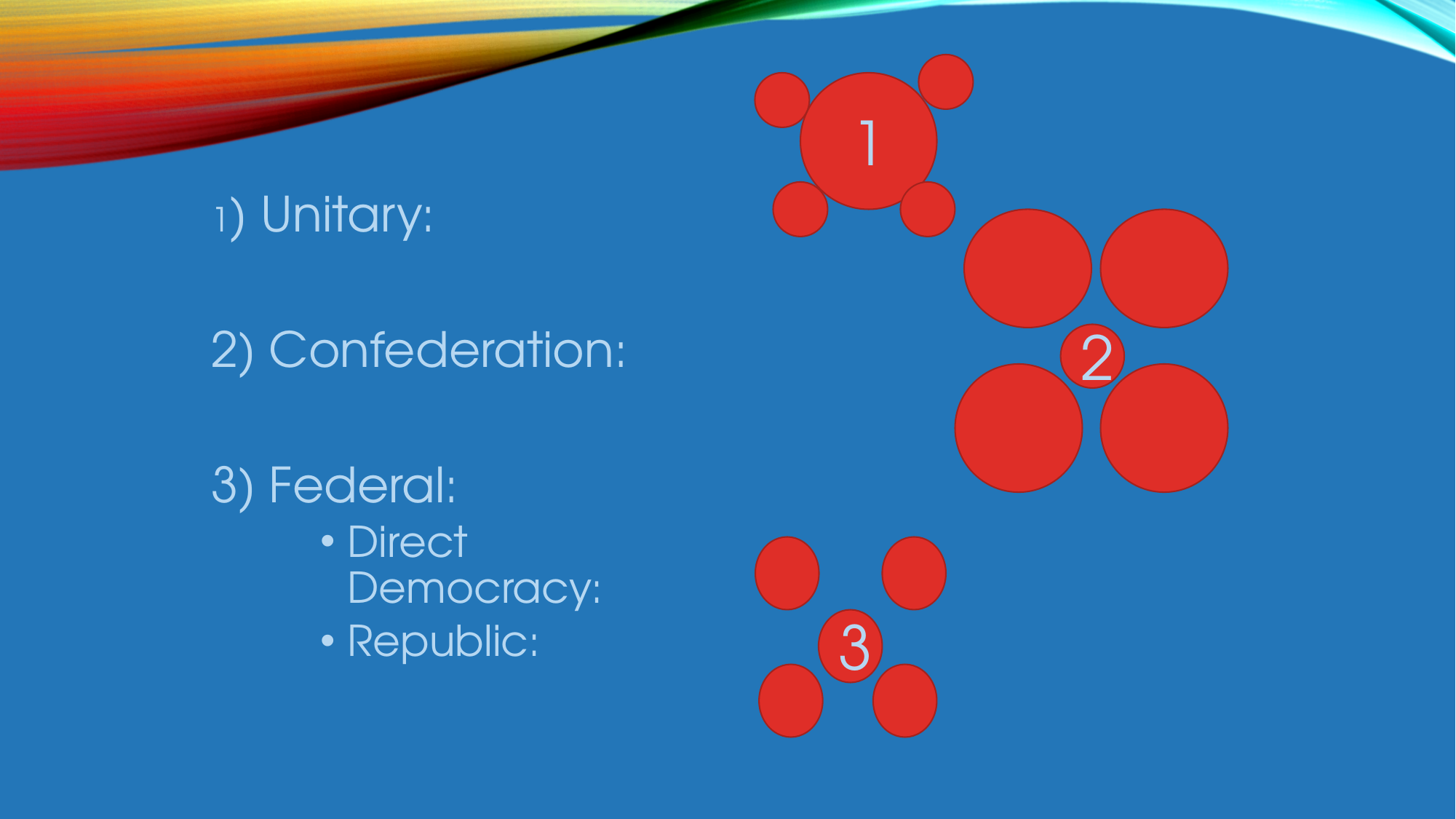

1) Unitary:

2) Confederation:

3) Federal:
Direct Democracy:
Republic:

1

2

3